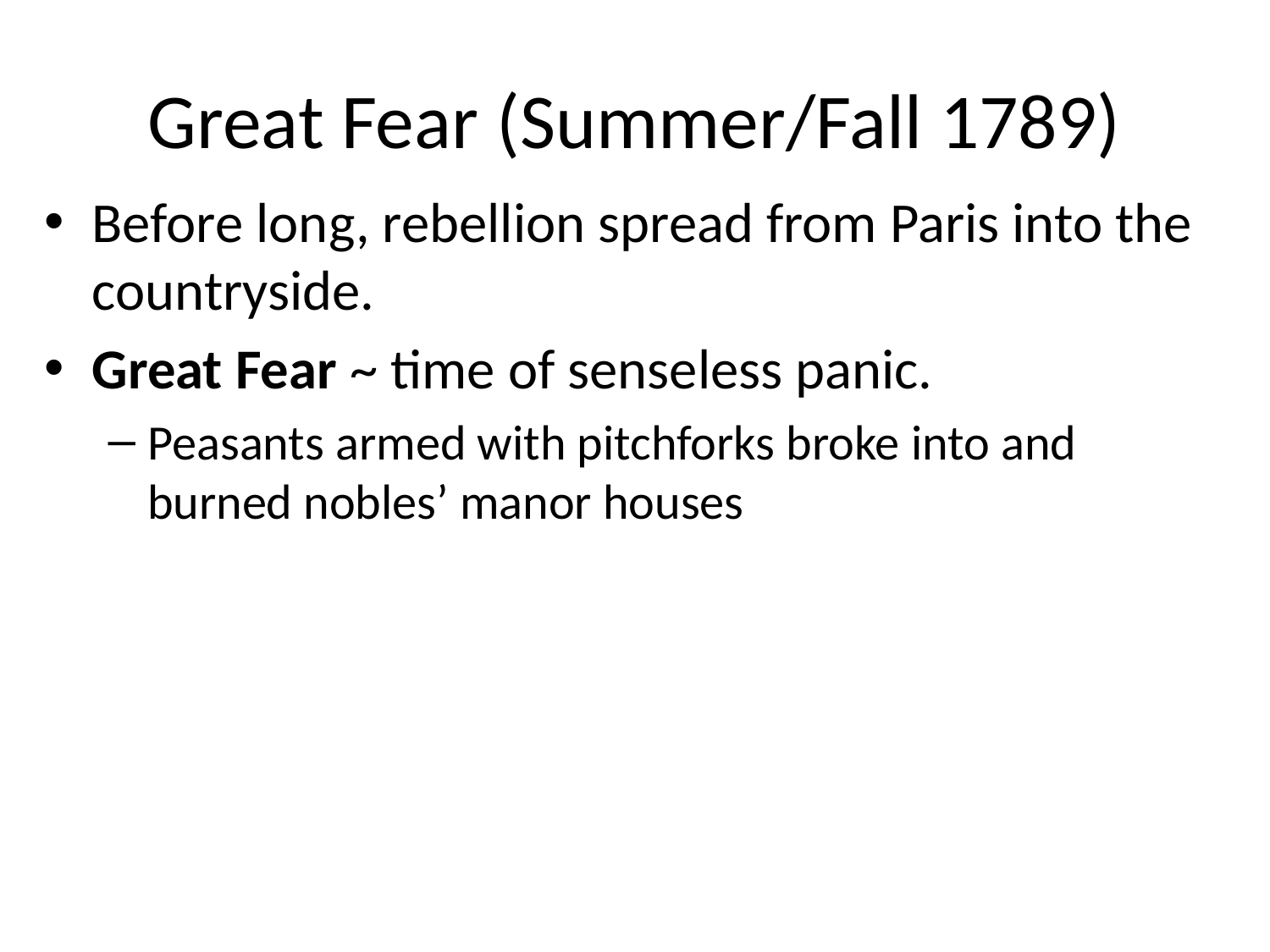

# Great Fear (Summer/Fall 1789)
Before long, rebellion spread from Paris into the countryside.
Great Fear ~ time of senseless panic.
Peasants armed with pitchforks broke into and burned nobles’ manor houses